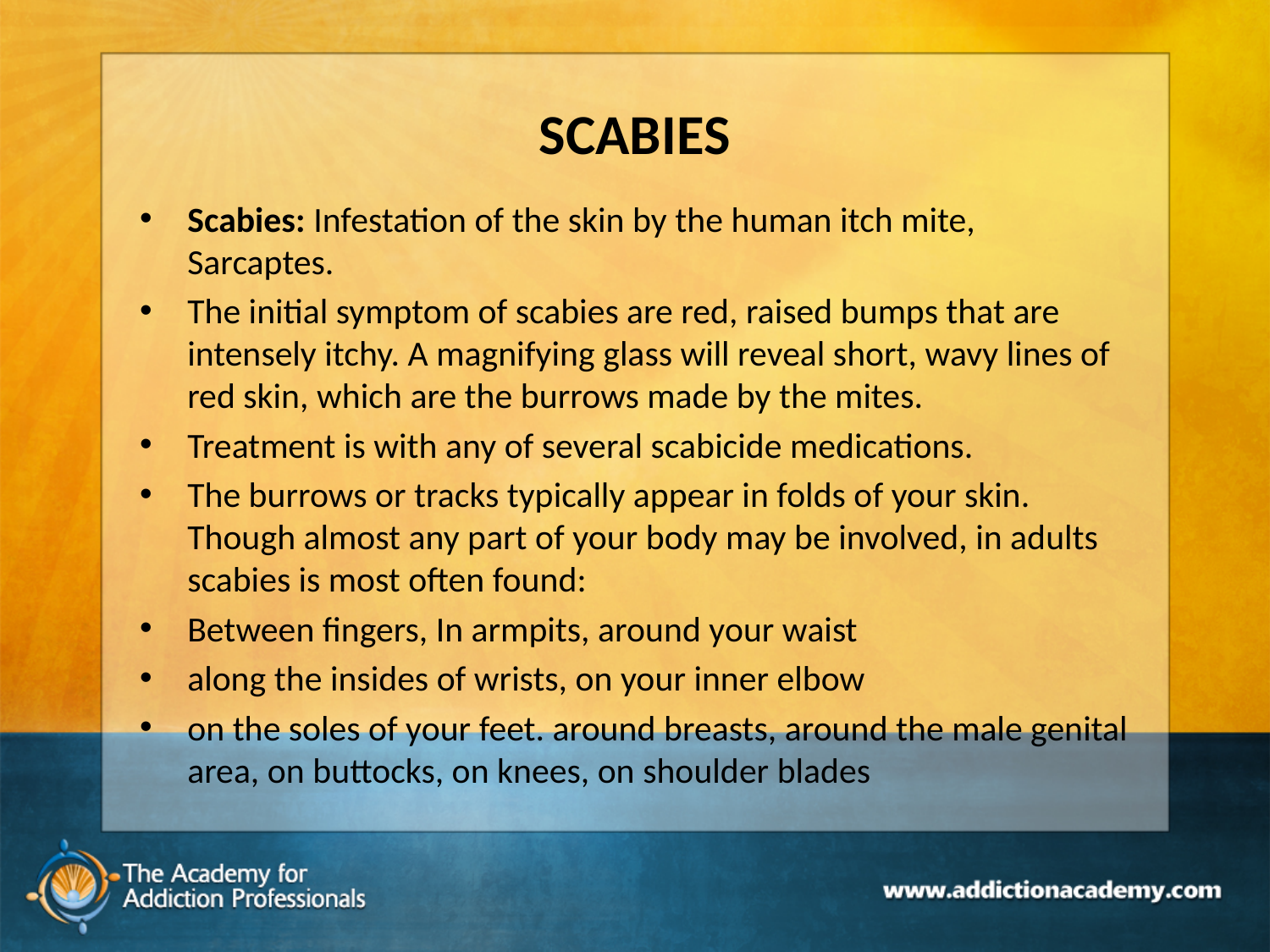

# SCABIES
Scabies: Infestation of the skin by the human itch mite, Sarcaptes.
The initial symptom of scabies are red, raised bumps that are intensely itchy. A magnifying glass will reveal short, wavy lines of red skin, which are the burrows made by the mites.
Treatment is with any of several scabicide medications.
The burrows or tracks typically appear in folds of your skin. Though almost any part of your body may be involved, in adults scabies is most often found:
Between fingers, In armpits, around your waist
along the insides of wrists, on your inner elbow
on the soles of your feet. around breasts, around the male genital area, on buttocks, on knees, on shoulder blades